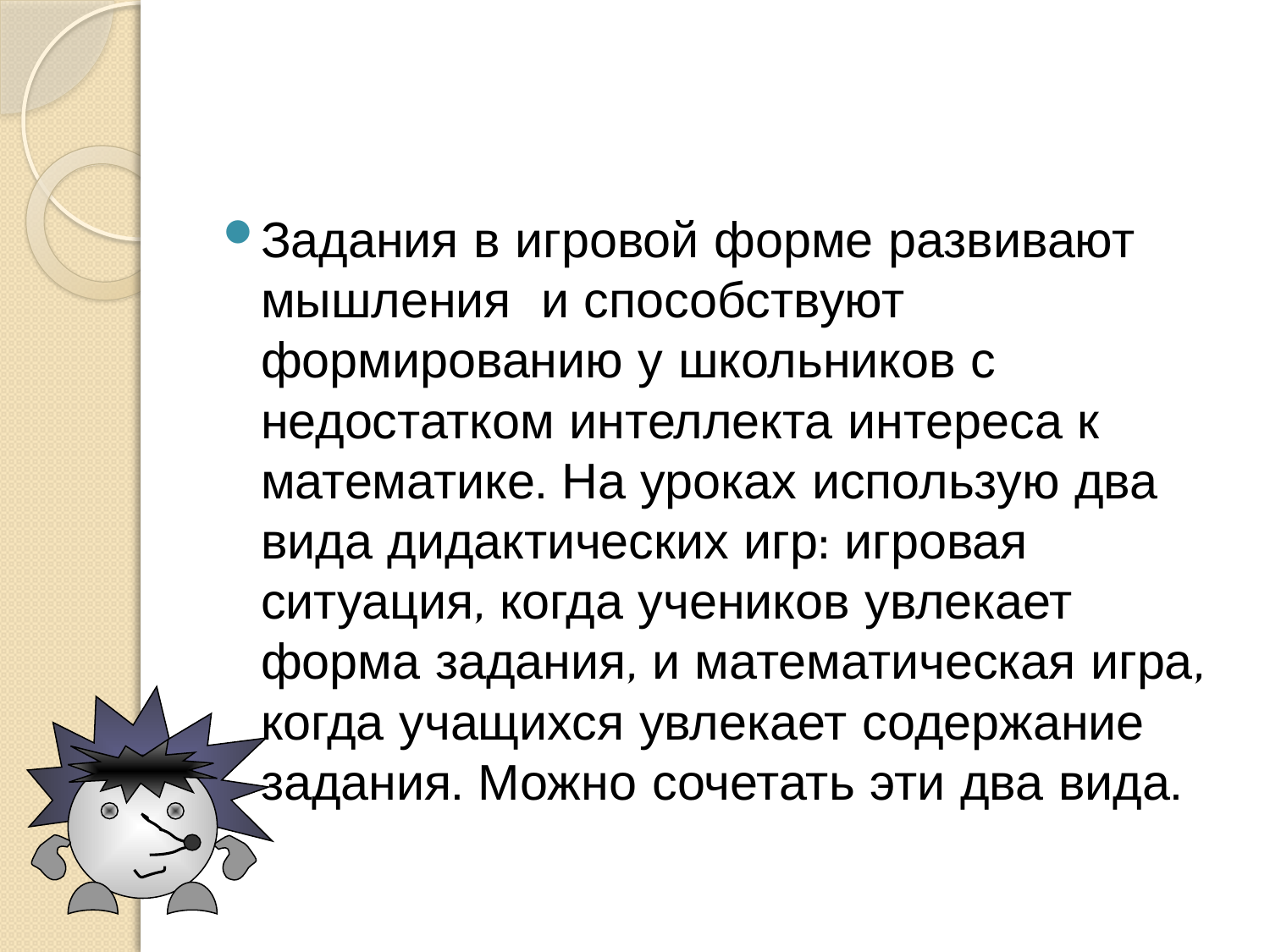

#
Задания в игровой форме развивают мышления  и способствуют формированию у школьников с недостатком интеллекта интереса к математике. На уроках использую два вида дидактических игр: игровая ситуация, когда учеников увлекает форма задания, и математическая игра, когда учащихся увлекает содержание задания. Можно сочетать эти два вида.